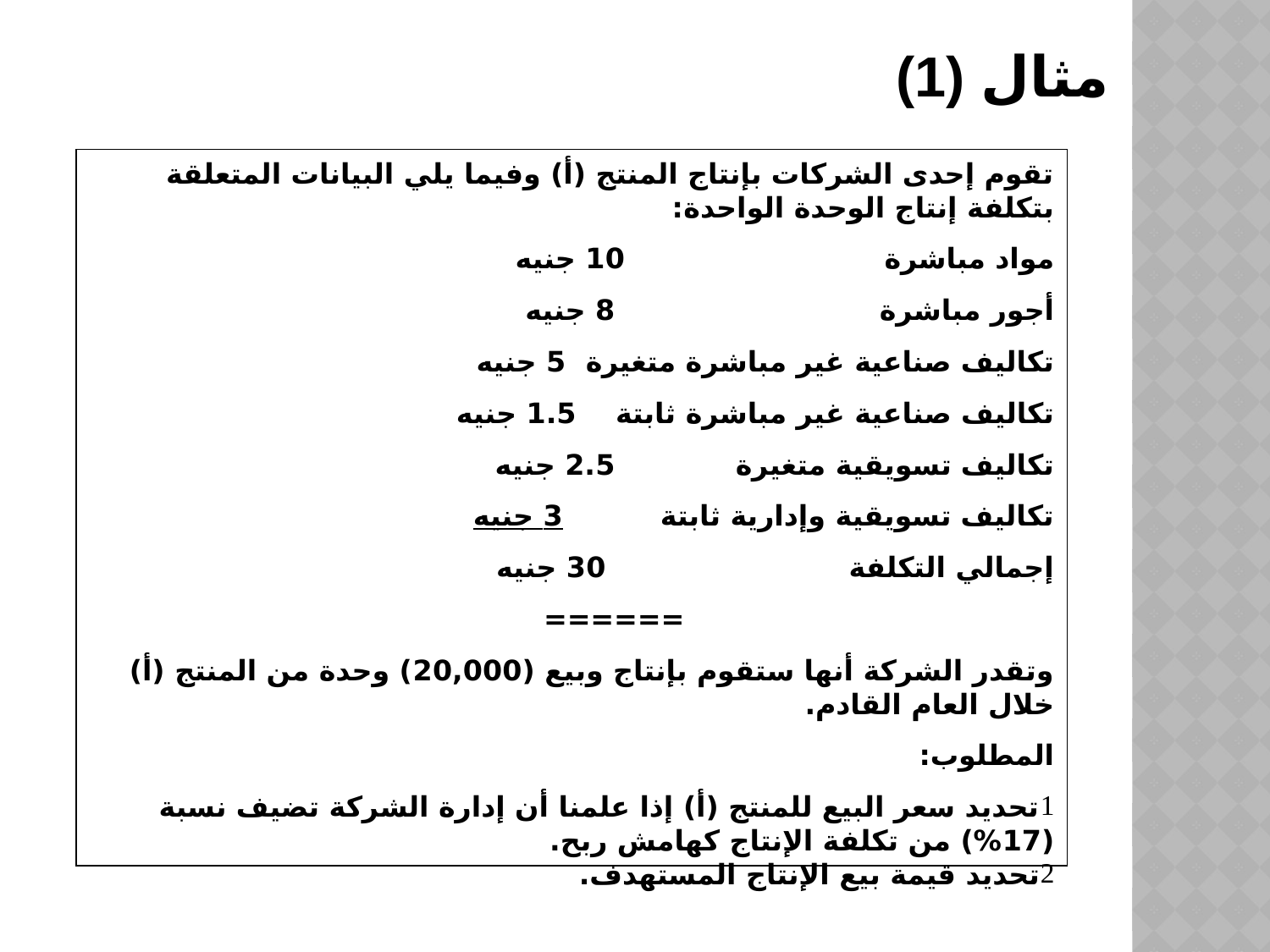

مثال (1)
تقوم إحدى الشركات بإنتاج المنتج (أ) وفيما يلي البيانات المتعلقة بتكلفة إنتاج الوحدة الواحدة:
مواد مباشرة 		  	     10 جنيه
أجور مباشرة			      8 جنيه
تكاليف صناعية غير مباشرة متغيرة  5 جنيه
تكاليف صناعية غير مباشرة ثابتة    1.5 جنيه
تكاليف تسويقية متغيرة 		      2.5 جنيه
تكاليف تسويقية وإدارية ثابتة          3 جنيه
إجمالي التكلفة                         30 جنيه
                                      ======
وتقدر الشركة أنها ستقوم بإنتاج وبيع (20,000) وحدة من المنتج (أ) خلال العام القادم.
المطلوب:
تحديد سعر البيع للمنتج (أ) إذا علمنا أن إدارة الشركة تضيف نسبة (17%) من تكلفة الإنتاج كهامش ربح.
تحديد قيمة بيع الإنتاج المستهدف.